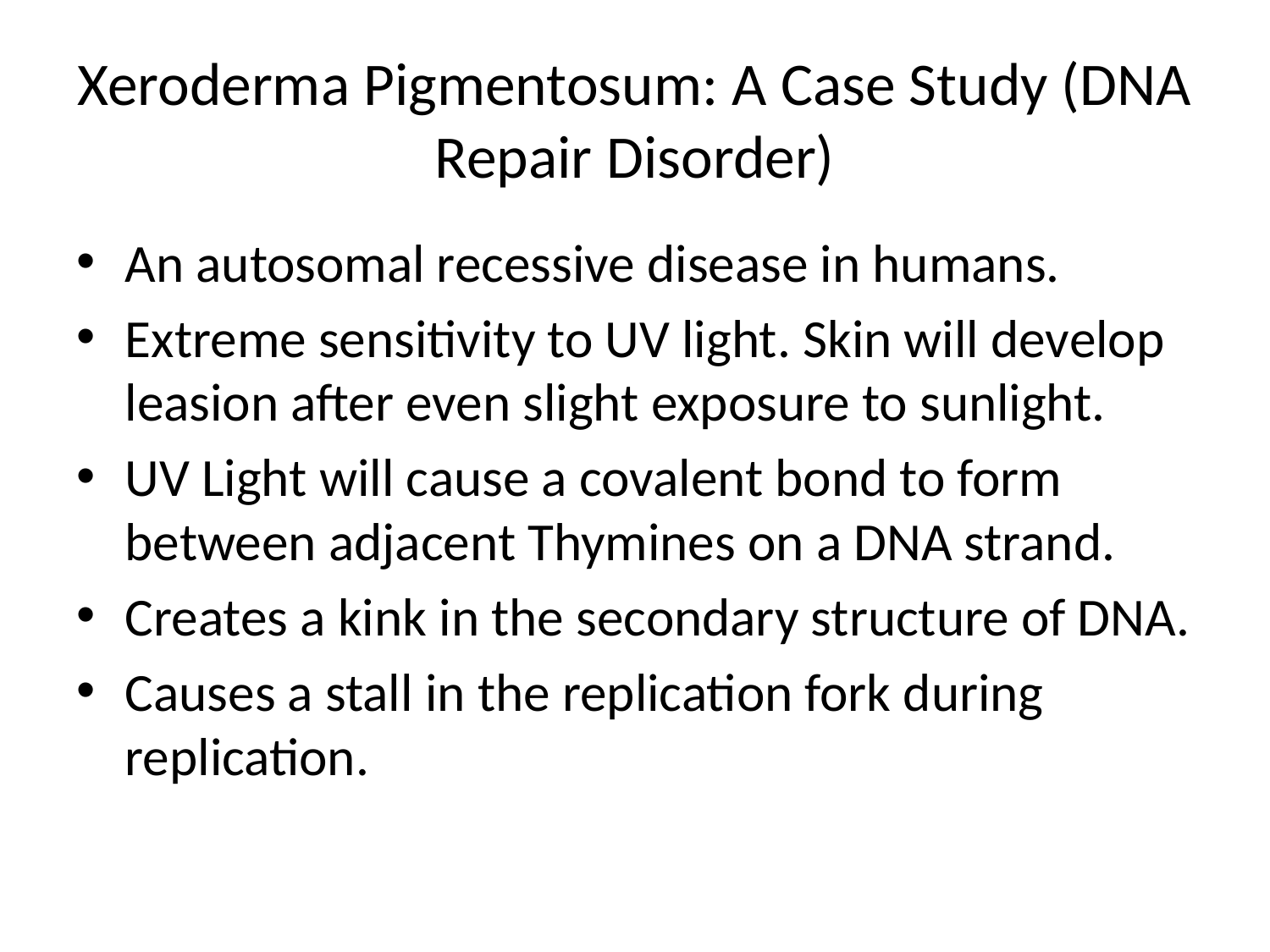

# Xeroderma Pigmentosum: A Case Study (DNA Repair Disorder)
An autosomal recessive disease in humans.
Extreme sensitivity to UV light. Skin will develop leasion after even slight exposure to sunlight.
UV Light will cause a covalent bond to form between adjacent Thymines on a DNA strand.
Creates a kink in the secondary structure of DNA.
Causes a stall in the replication fork during replication.